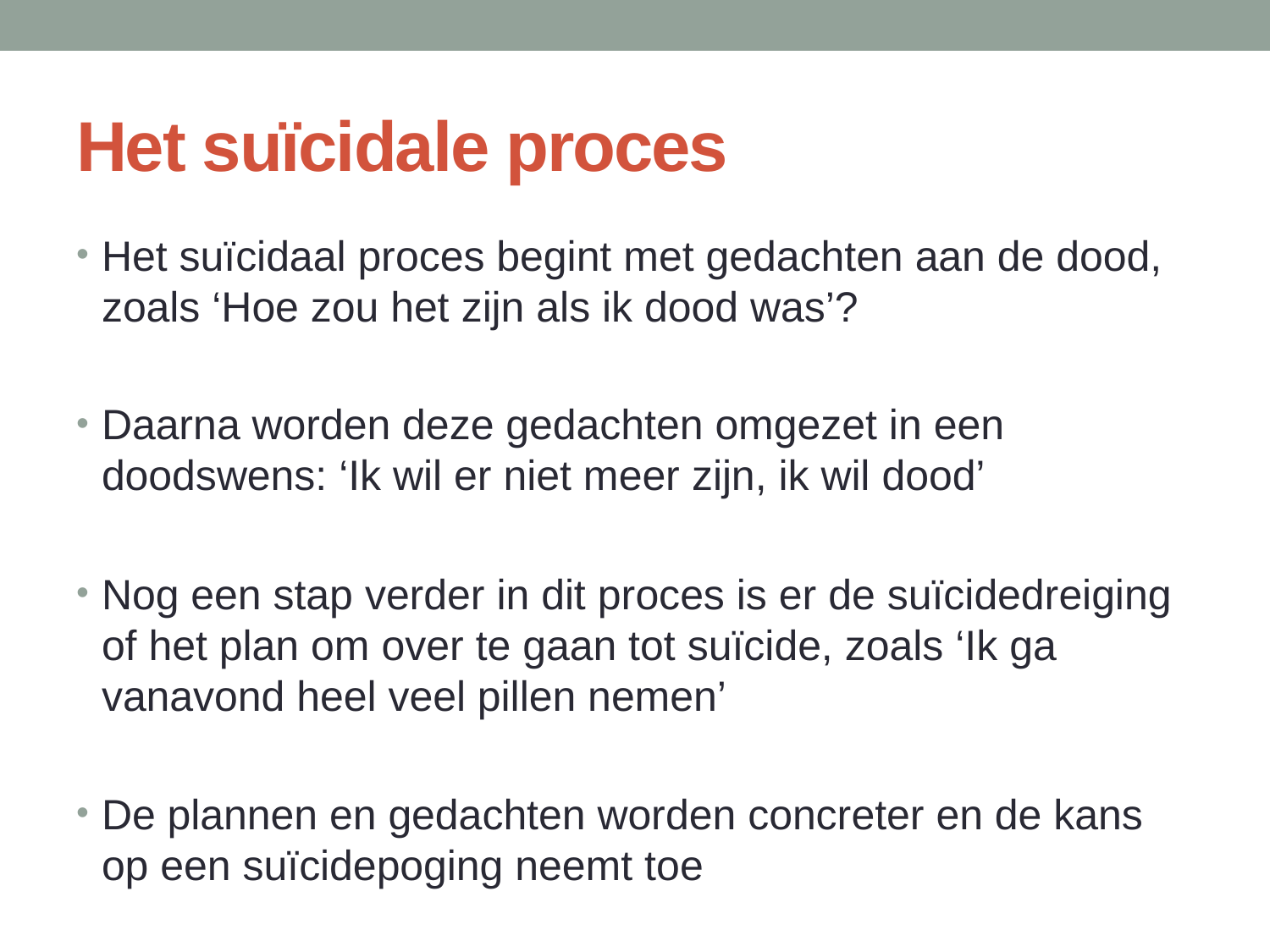

# Het suïcidale proces
Het suïcidaal proces begint met gedachten aan de dood, zoals ‘Hoe zou het zijn als ik dood was’?

Daarna worden deze gedachten omgezet in een doodswens: ‘Ik wil er niet meer zijn, ik wil dood’

Nog een stap verder in dit proces is er de suïcidedreiging of het plan om over te gaan tot suïcide, zoals ‘Ik ga vanavond heel veel pillen nemen’

De plannen en gedachten worden concreter en de kans op een suïcidepoging neemt toe